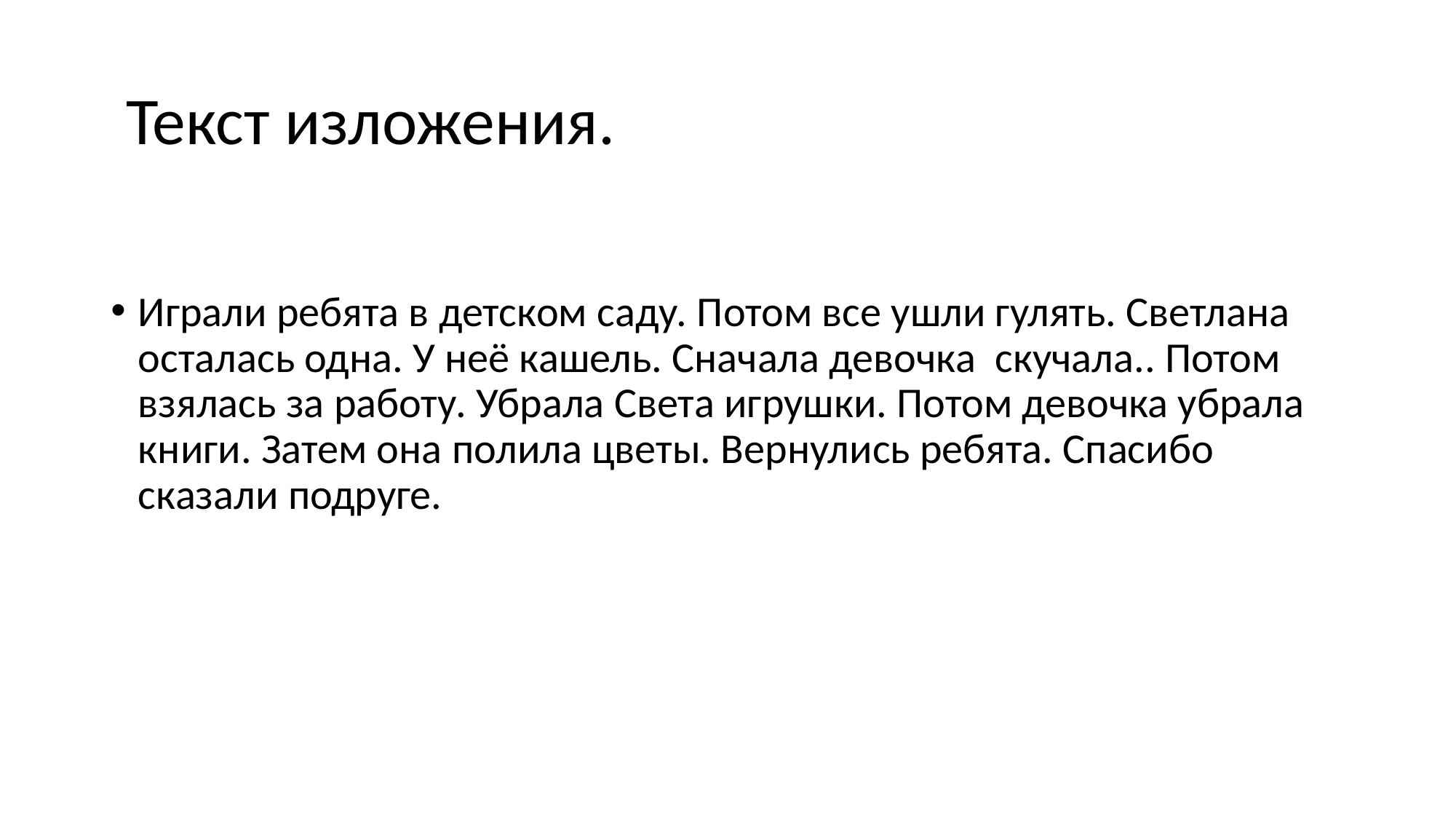

# Текст изложения.

Играли ребята в детском саду. Потом все ушли гулять. Светлана осталась одна. У неё кашель. Сначала девочка  скучала.. Потом взялась за работу. Убрала Света игрушки. Потом девочка убрала книги. Затем она полила цветы. Вернулись ребята. Спасибо сказали подруге.